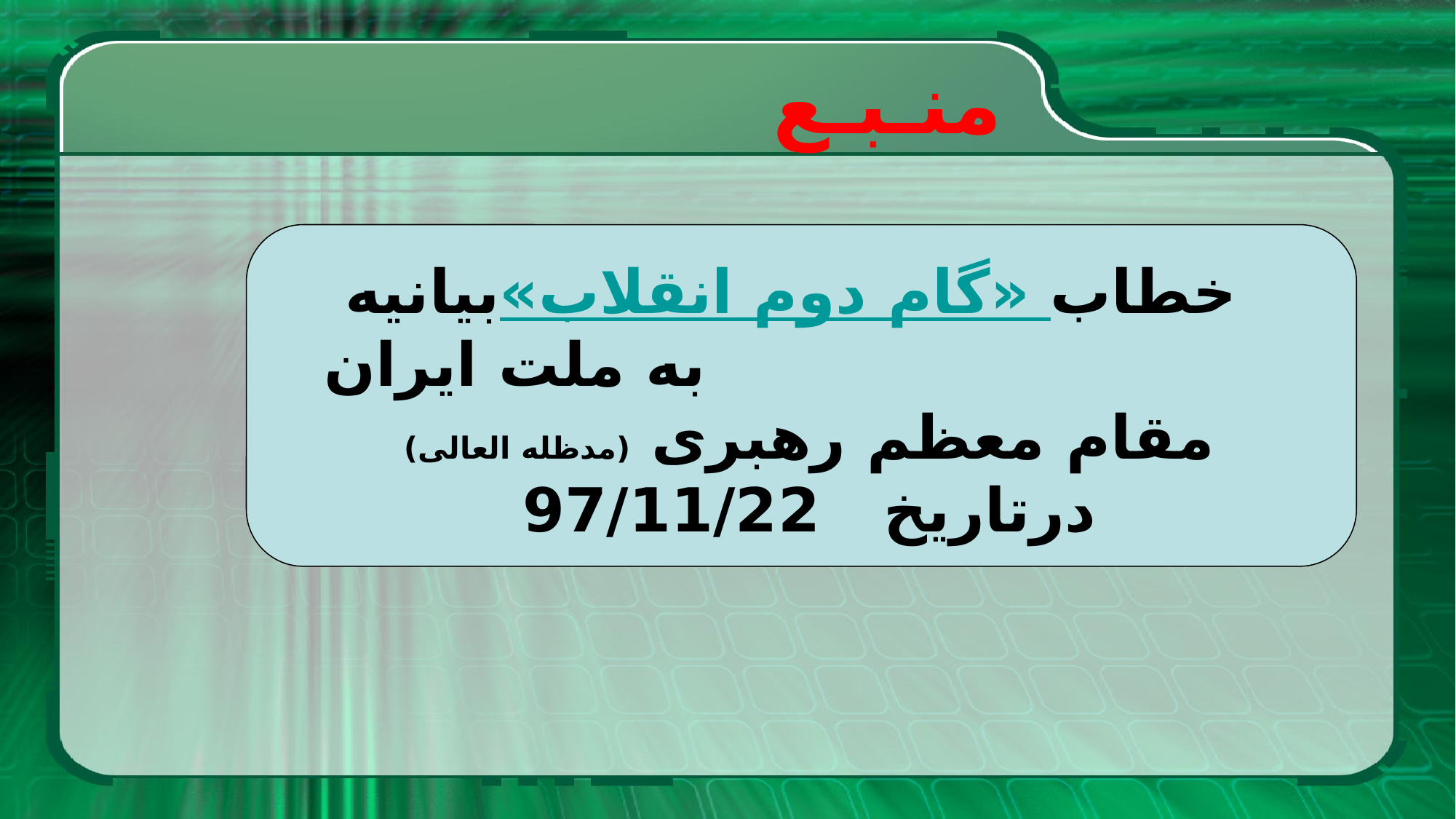

# منـبـع

بیانیه «گام دوم انقلاب» خطاب به ملت ایران
مقام معظم رهبری (مدظله العالی)
درتاریخ   97/11/22